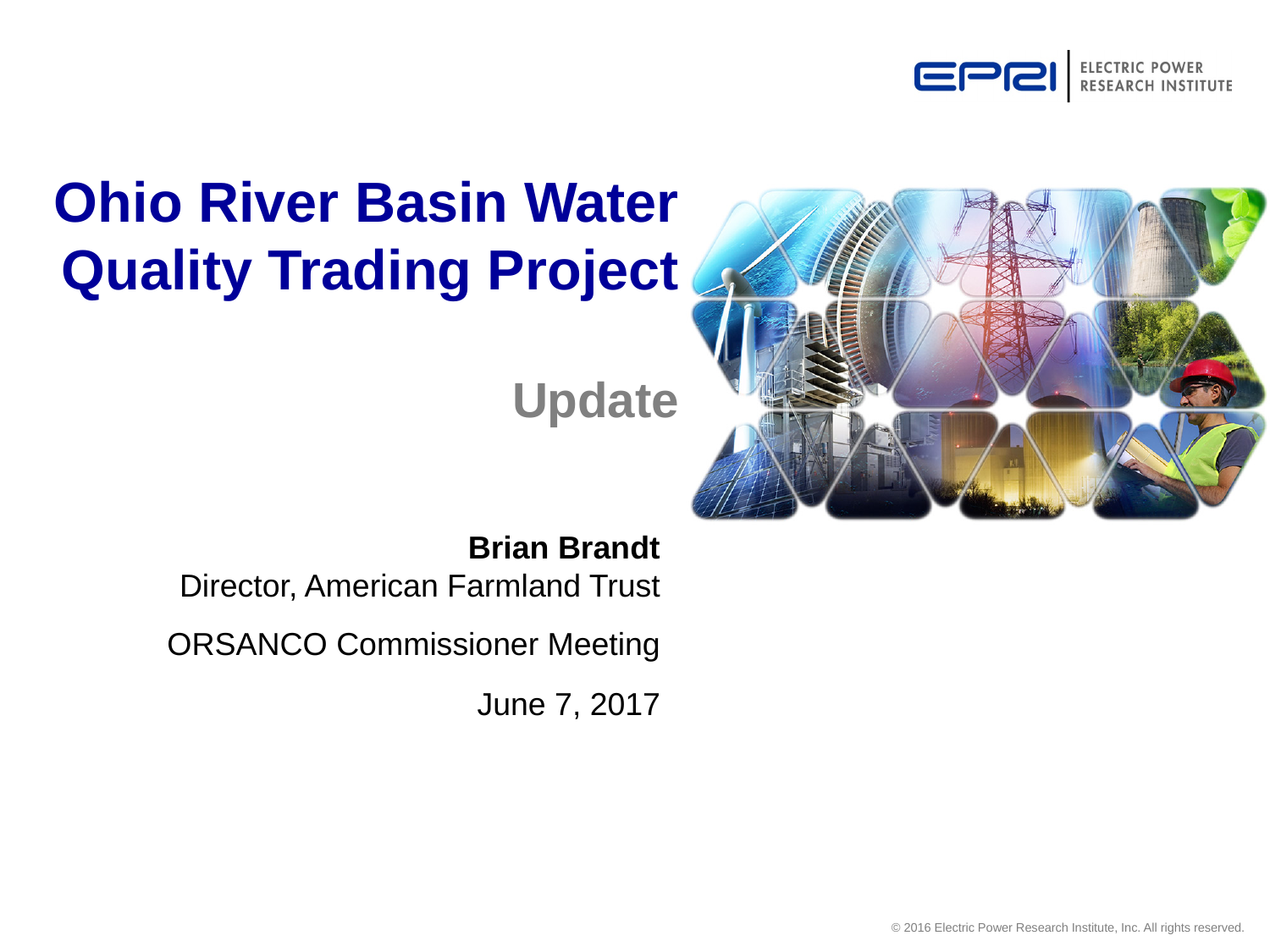

# Ohio River Basin Water Quality Trading Project Update
Brian Brandt
Director, American Farmland Trust
ORSANCO Commissioner Meeting
June 7, 2017